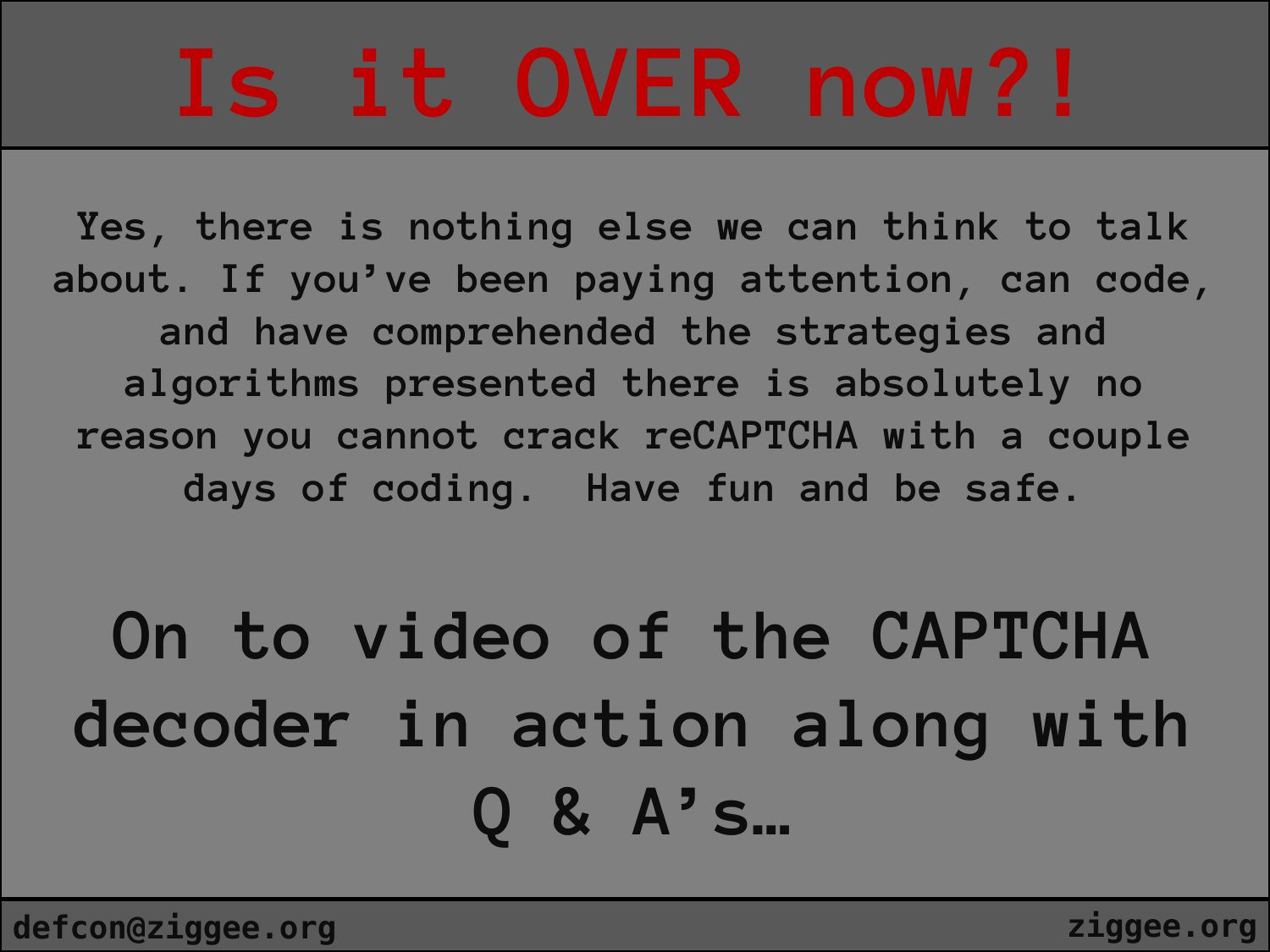

Is it OVER now?!
Yes, there is nothing else we can think to talk about. If you’ve been paying attention, can code, and have comprehended the strategies and algorithms presented there is absolutely no reason you cannot crack reCAPTCHA with a couple days of coding.  Have fun and be safe.

On to video of the CAPTCHA decoder in action along with Q & A’s…

ziggee.org
defcon@ziggee.org